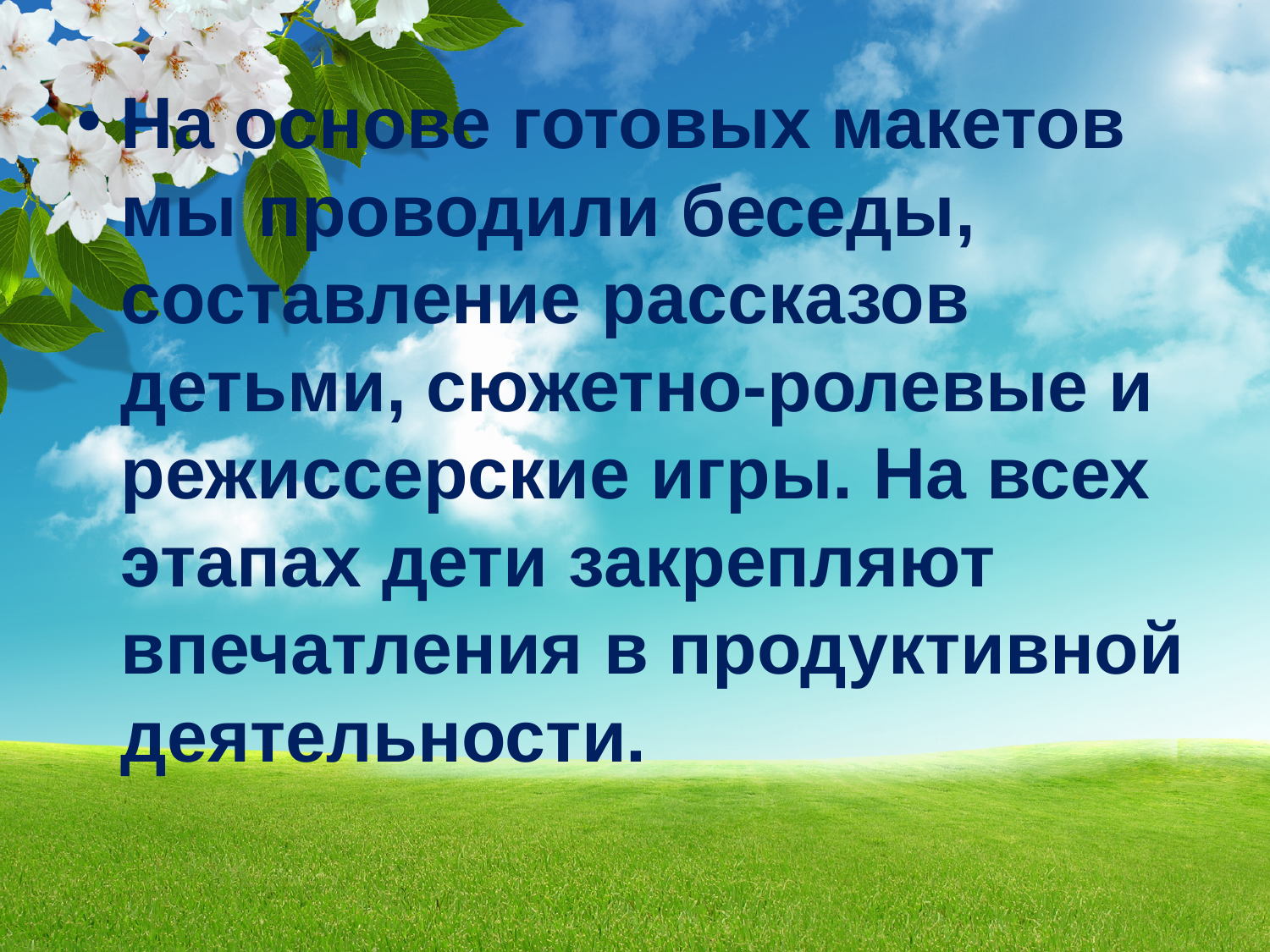

На основе готовых макетов мы проводили беседы, составление рассказов детьми, сюжетно-ролевые и режиссерские игры. На всех этапах дети закрепляют впечатления в продуктивной деятельности.